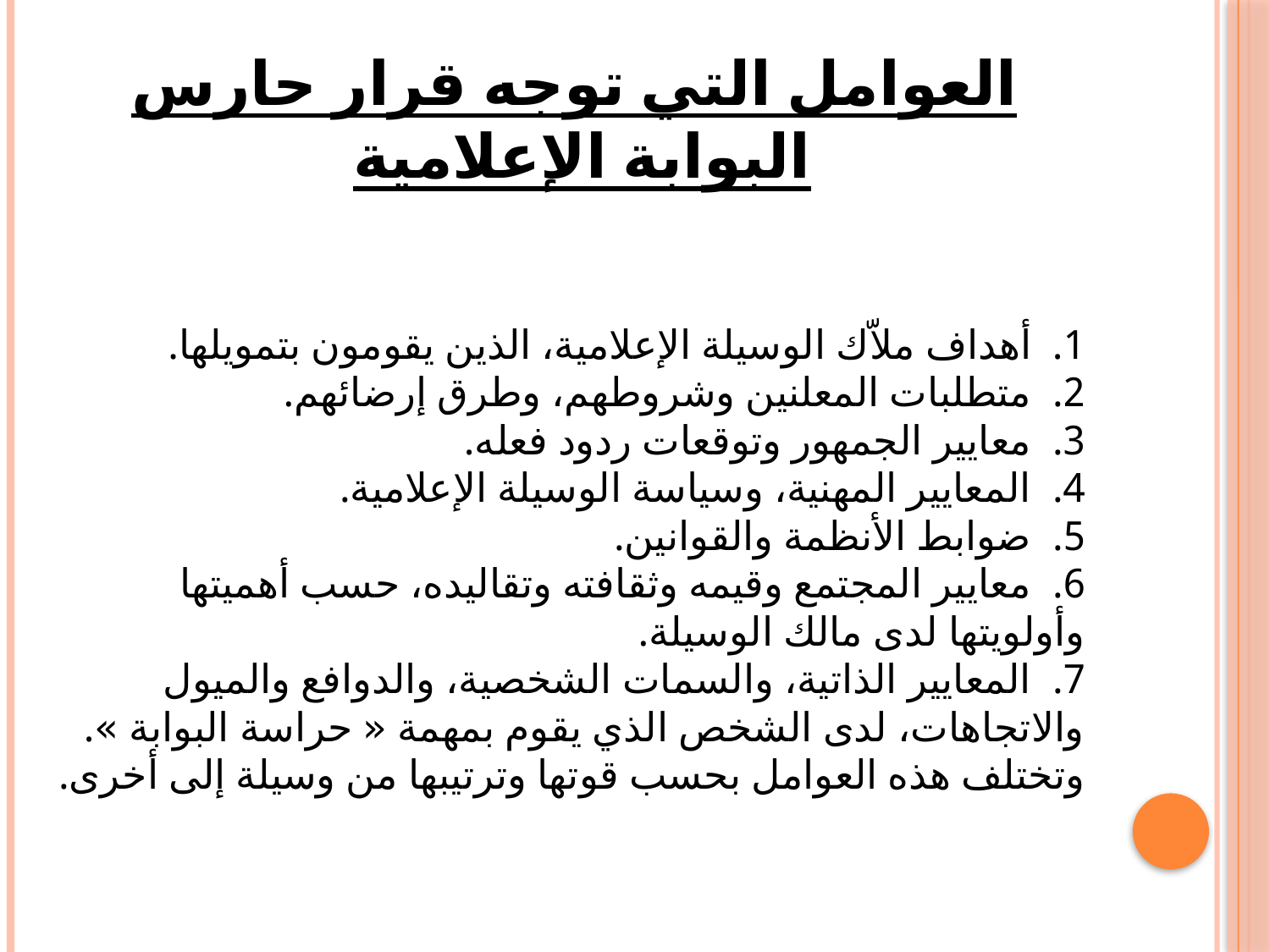

# العوامل التي توجه قرار حارس البوابة الإعلامية

1.  أهداف ملاّك الوسيلة الإعلامية، الذين يقومون بتمويلها. 
2.  متطلبات المعلنين وشروطهم، وطرق إرضائهم.
3.  معايير الجمهور وتوقعات ردود فعله. 
4.  المعايير المهنية، وسياسة الوسيلة الإعلامية. 
5.  ضوابط الأنظمة والقوانين. 
6.  معايير المجتمع وقيمه وثقافته وتقاليده، حسب أهميتها وأولويتها لدى مالك الوسيلة.
7.  المعايير الذاتية، والسمات الشخصية، والدوافع والميول والاتجاهات، لدى الشخص الذي يقوم بمهمة « حراسة البوابة ». 
وتختلف هذه العوامل بحسب قوتها وترتيبها من وسيلة إلى أخرى.